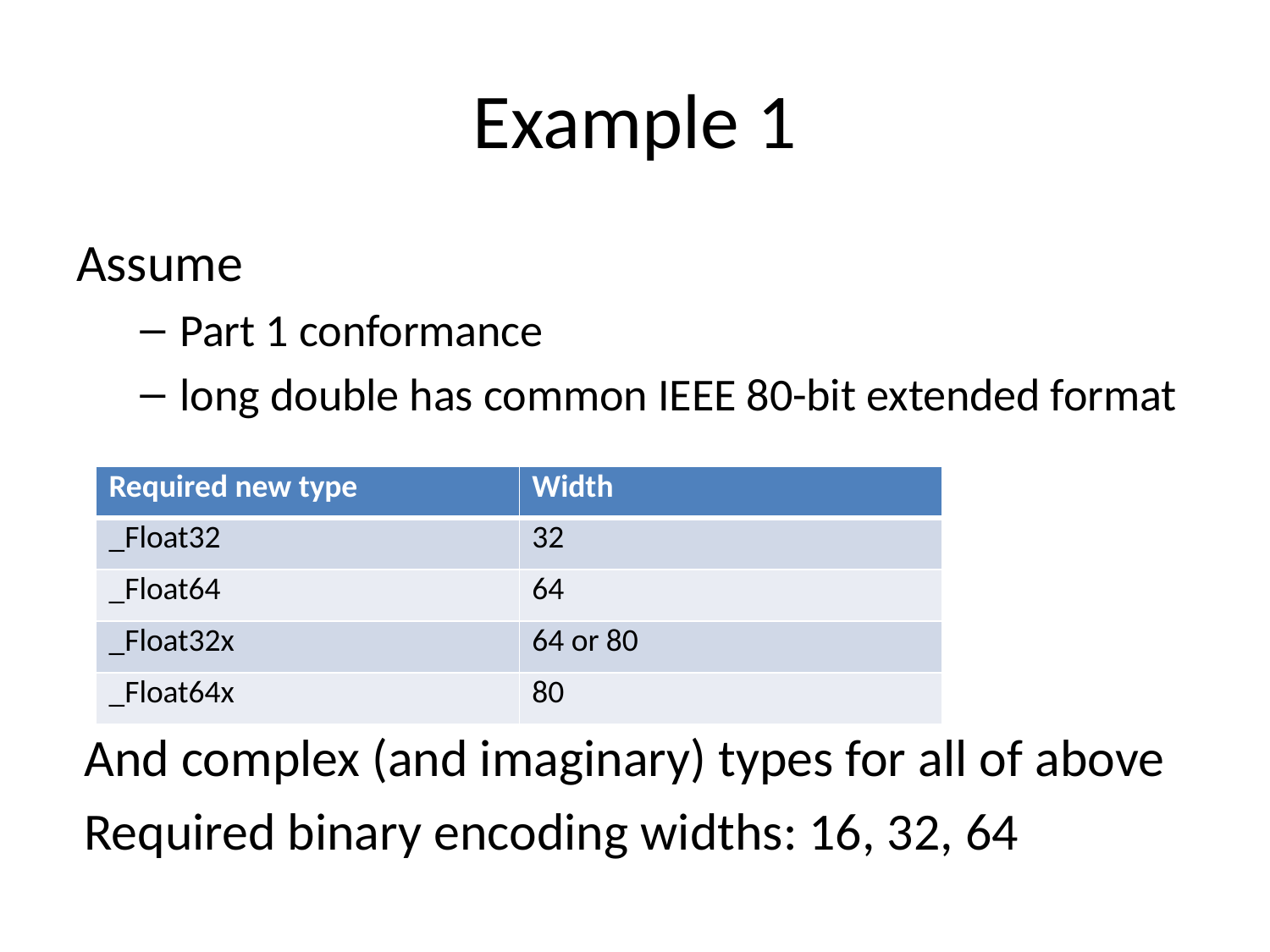

# Example 1
Assume
Part 1 conformance
long double has common IEEE 80-bit extended format

And complex (and imaginary) types for all of above
Required binary encoding widths: 16, 32, 64
| Required new type | Width |
| --- | --- |
| \_Float32 | 32 |
| \_Float64 | 64 |
| \_Float32x | 64 or 80 |
| \_Float64x | 80 |